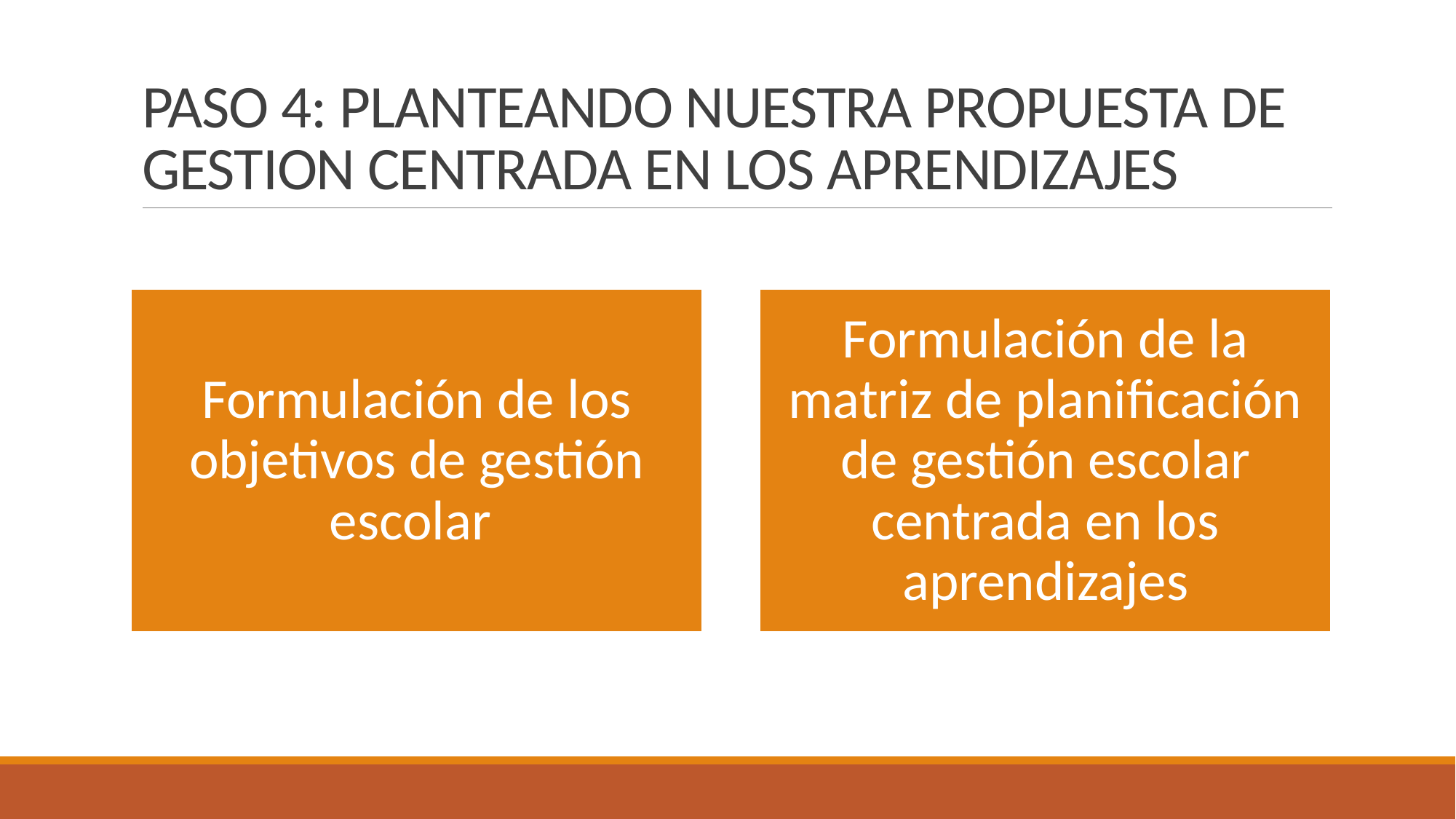

# PASO 4: PLANTEANDO NUESTRA PROPUESTA DE GESTION CENTRADA EN LOS APRENDIZAJES
Formulación de los objetivos de gestión escolar
Formulación de la matriz de planificación de gestión escolar centrada en los aprendizajes